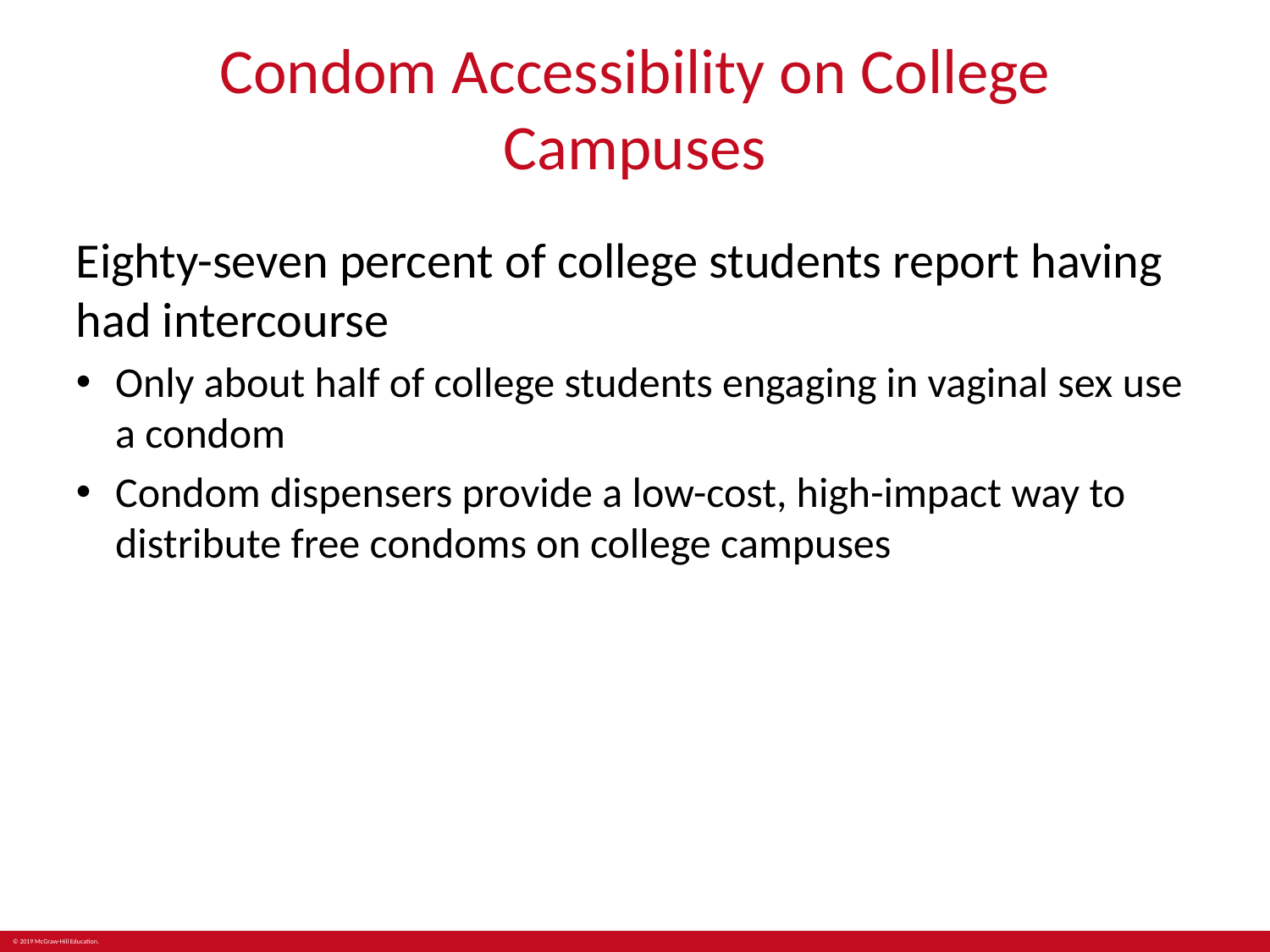

# Condom Accessibility on College Campuses
Eighty-seven percent of college students report having had intercourse
Only about half of college students engaging in vaginal sex use a condom
Condom dispensers provide a low-cost, high-impact way to distribute free condoms on college campuses